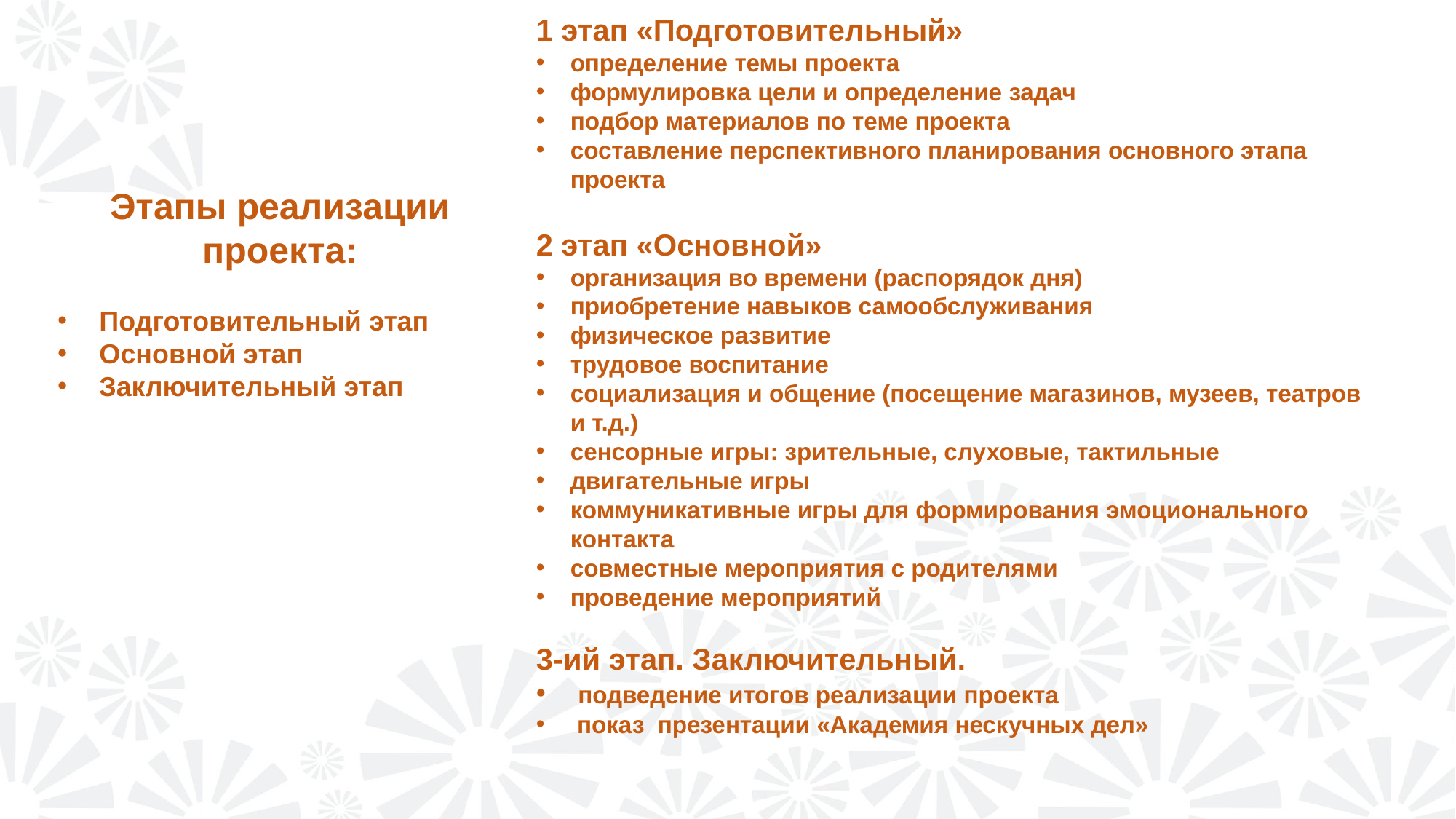

1 этап «Подготовительный»
определение темы проекта
формулировка цели и определение задач
подбор материалов по теме проекта
составление перспективного планирования основного этапа проекта

2 этап «Основной»
организация во времени (распорядок дня)
приобретение навыков самообслуживания
физическое развитие
трудовое воспитание
социализация и общение (посещение магазинов, музеев, театров и т.д.)
сенсорные игры: зрительные, слуховые, тактильные
двигательные игры
коммуникативные игры для формирования эмоционального контакта
совместные мероприятия с родителями
проведение мероприятий

3-ий этап. Заключительный.
 подведение итогов реализации проекта
 показ  презентации «Академия нескучных дел»
Этапы реализации проекта:

 Подготовительный этап
 Основной этап
 Заключительный этап